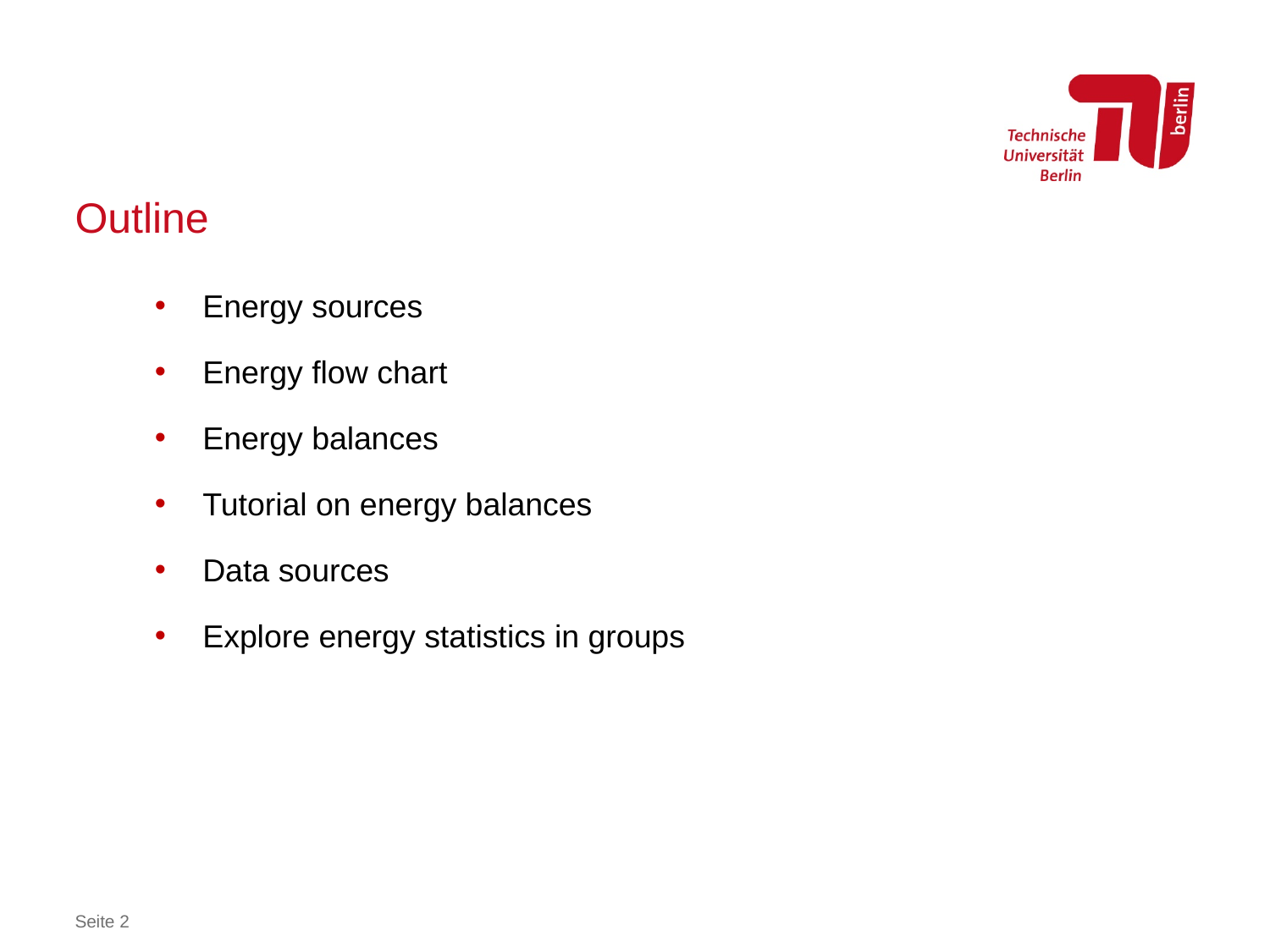

# Outline
Energy sources
Energy flow chart
Energy balances
Tutorial on energy balances
Data sources
Explore energy statistics in groups
Seite 2